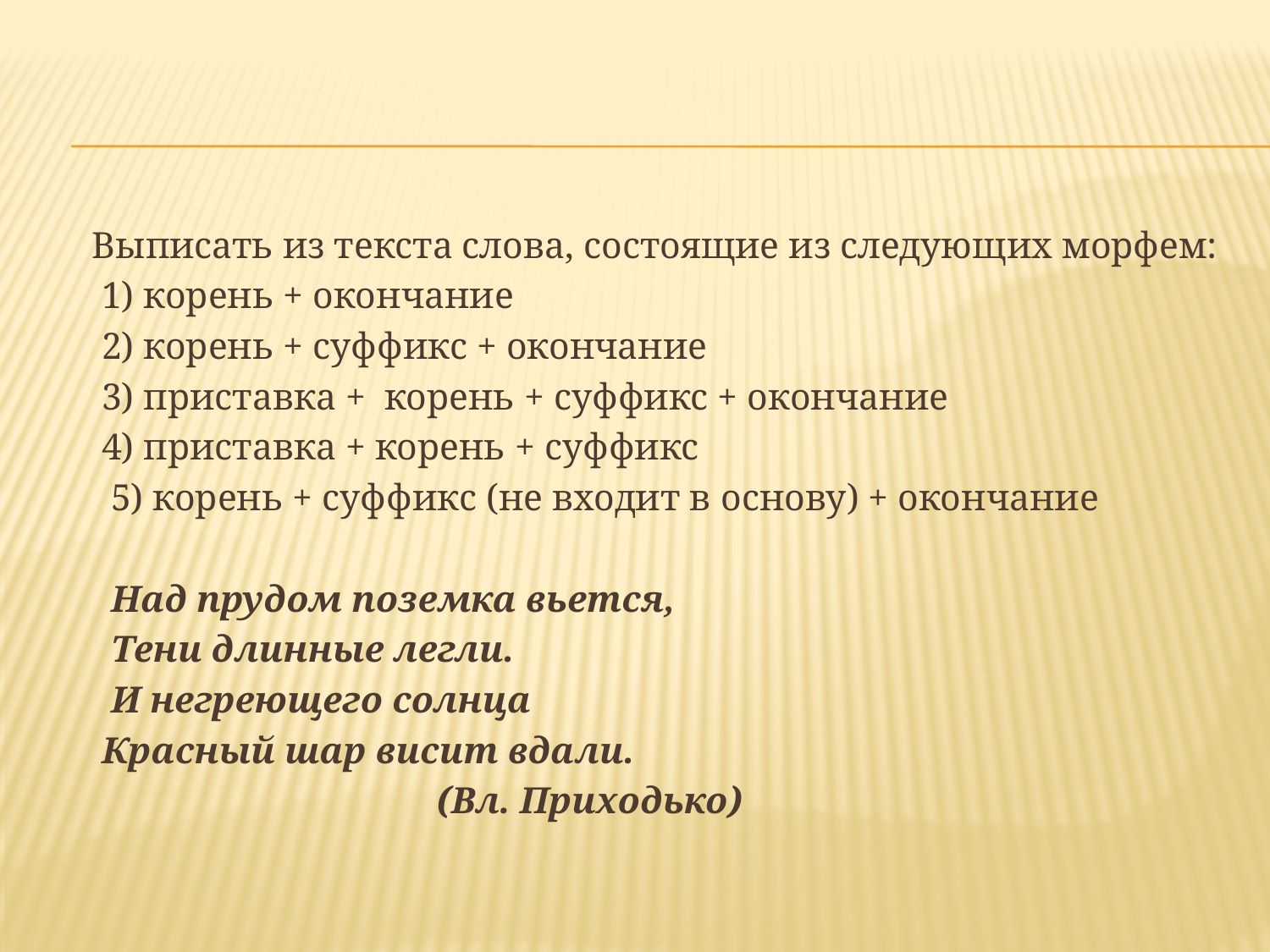

#
    Выписать из текста слова, состоящие из следующих морфем:
     1) корень + окончание
     2) корень + суффикс + окончание
     3) приставка +  корень + суффикс + окончание
     4) приставка + корень + суффикс
      5) корень + суффикс (не входит в основу) + окончание

      Над прудом поземка вьется,
      Тени длинные легли.
      И негреющего солнца
     Красный шар висит вдали.
                                         (Вл. Приходько)